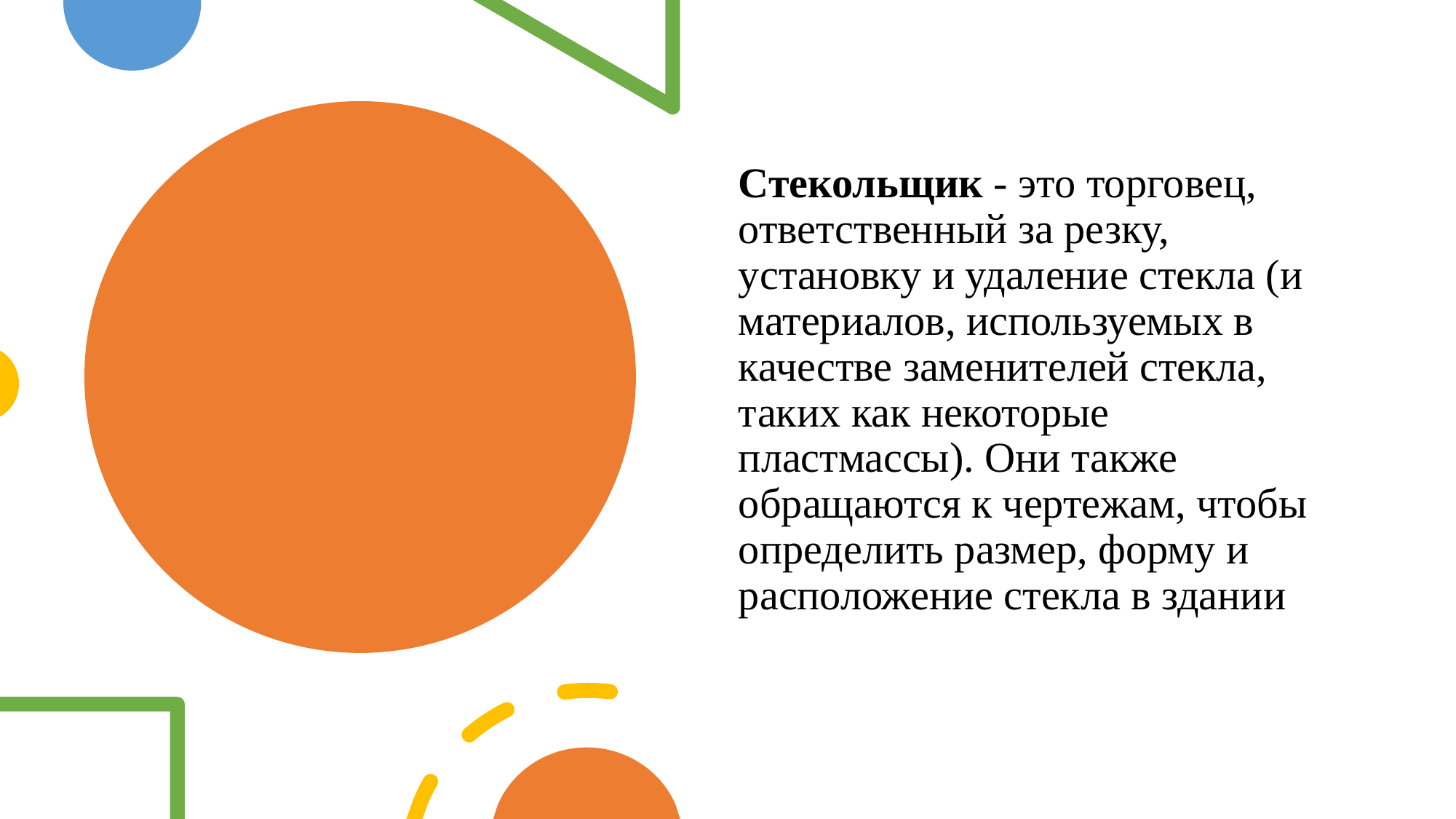

Стекольщик - это торговец, ответственный за резку, установку и удаление стекла (и материалов, используемых в качестве заменителей стекла, таких как некоторые пластмассы). Они также обращаются к чертежам, чтобы определить размер, форму и расположение стекла в здании